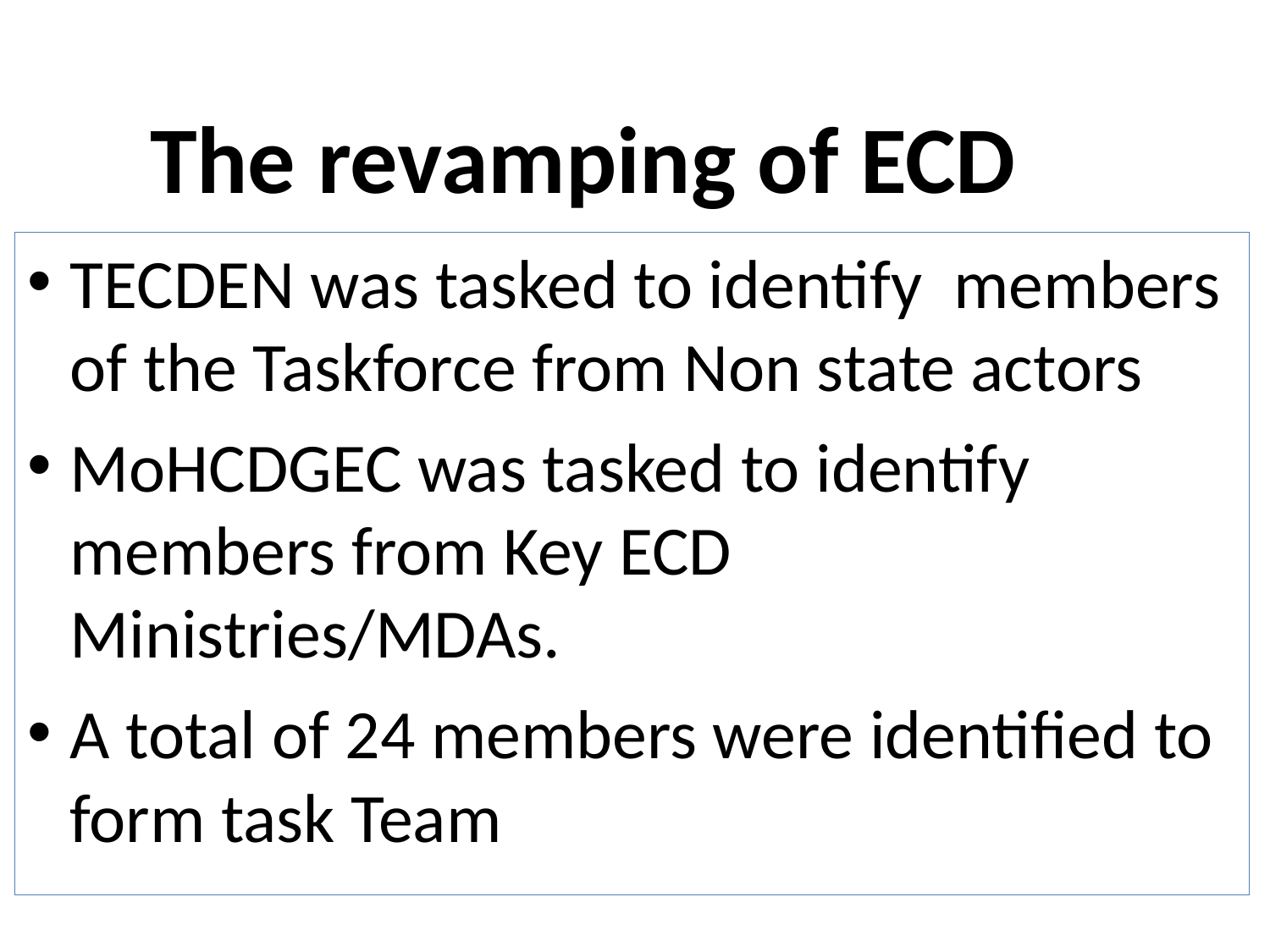

# The revamping of ECD
TECDEN was tasked to identify  members of the Taskforce from Non state actors
MoHCDGEC was tasked to identify members from Key ECD Ministries/MDAs.
A total of 24 members were identified to form task Team